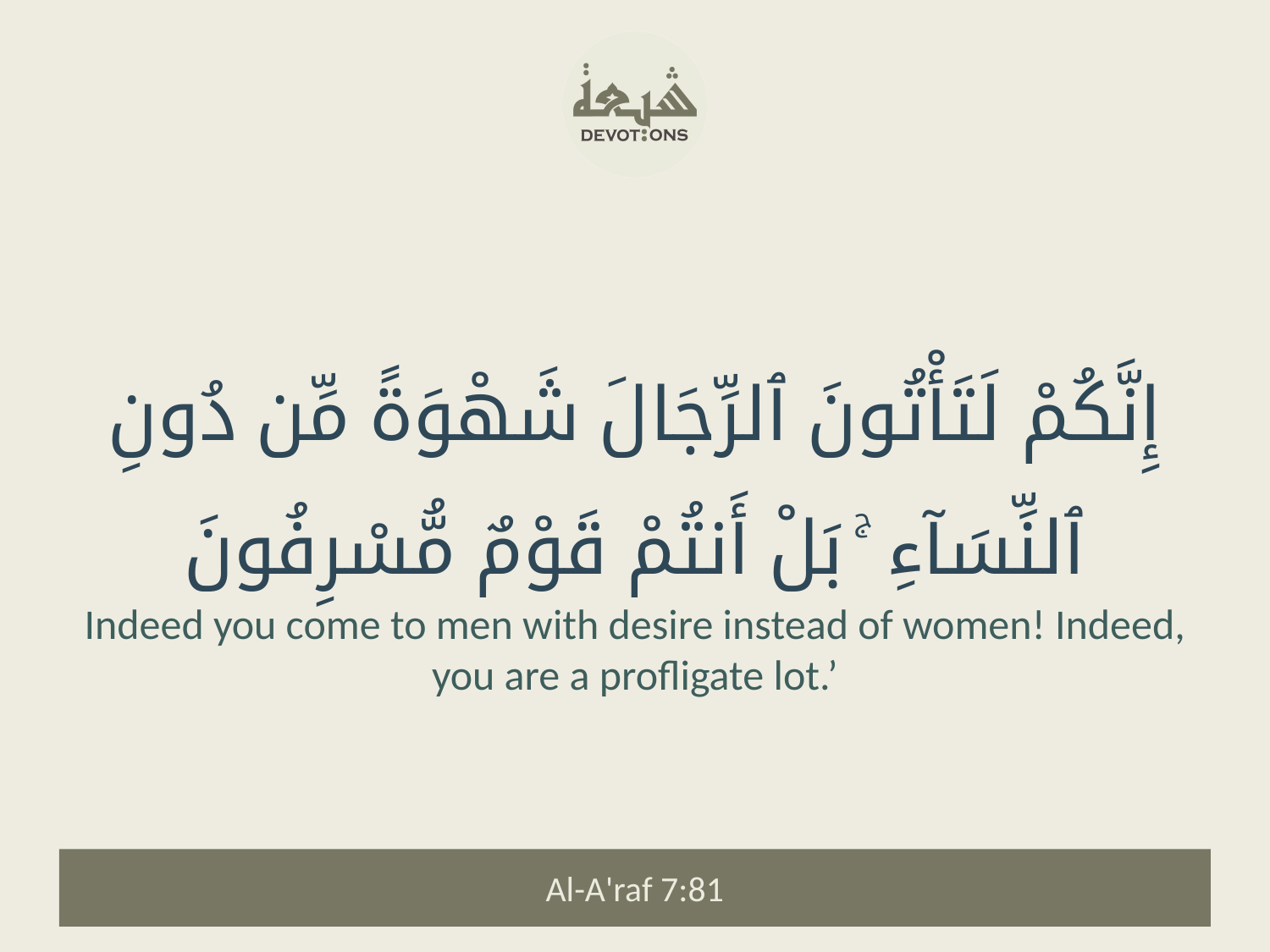

إِنَّكُمْ لَتَأْتُونَ ٱلرِّجَالَ شَهْوَةً مِّن دُونِ ٱلنِّسَآءِ ۚ بَلْ أَنتُمْ قَوْمٌ مُّسْرِفُونَ
Indeed you come to men with desire instead of women! Indeed, you are a profligate lot.’
Al-A'raf 7:81